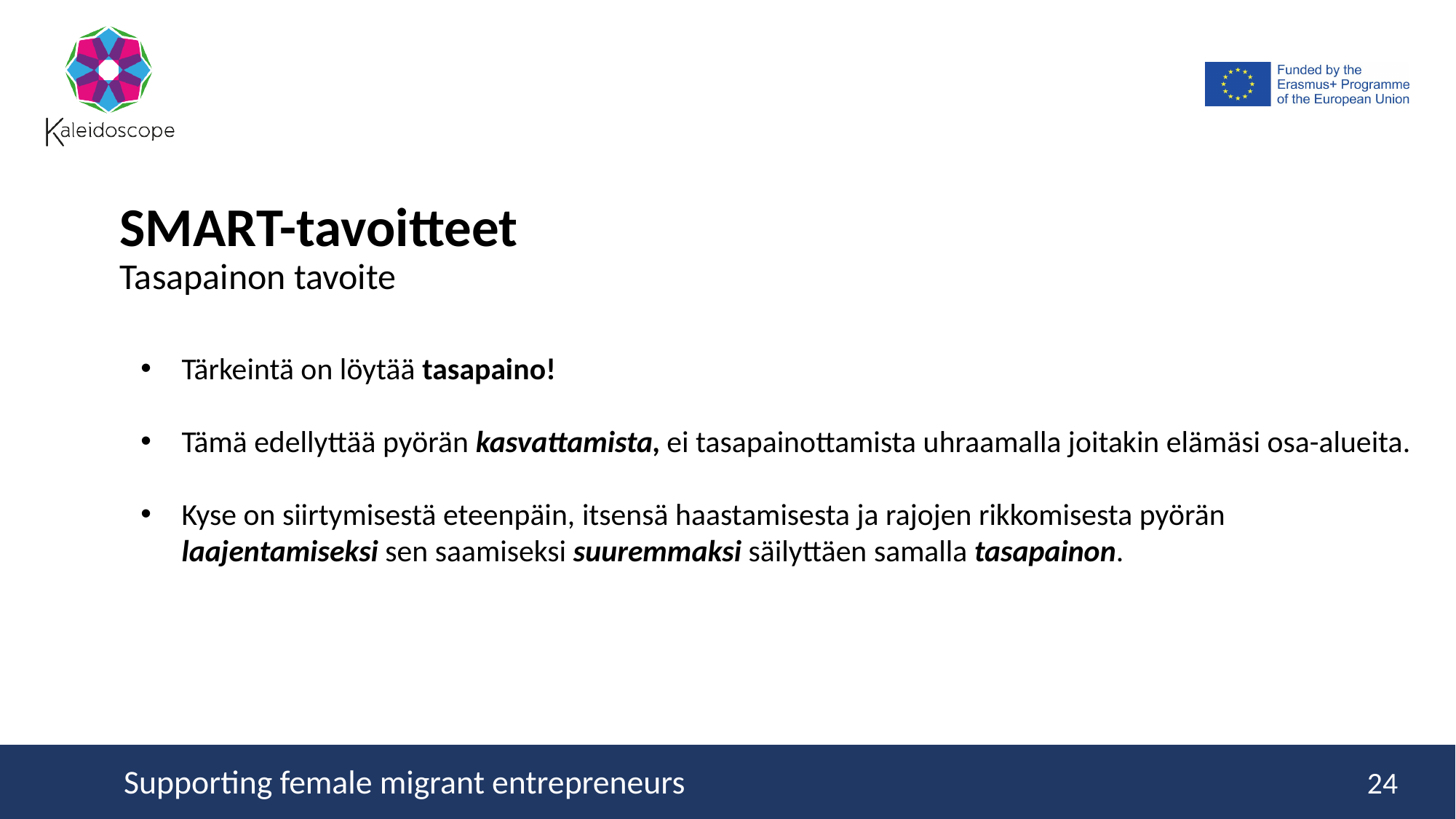

SMART-tavoitteet
Tasapainon tavoite
Tärkeintä on löytää tasapaino!

Tämä edellyttää pyörän kasvattamista, ei tasapainottamista uhraamalla joitakin elämäsi osa-alueita.

Kyse on siirtymisestä eteenpäin, itsensä haastamisesta ja rajojen rikkomisesta pyörän laajentamiseksi sen saamiseksi suuremmaksi säilyttäen samalla tasapainon.
24